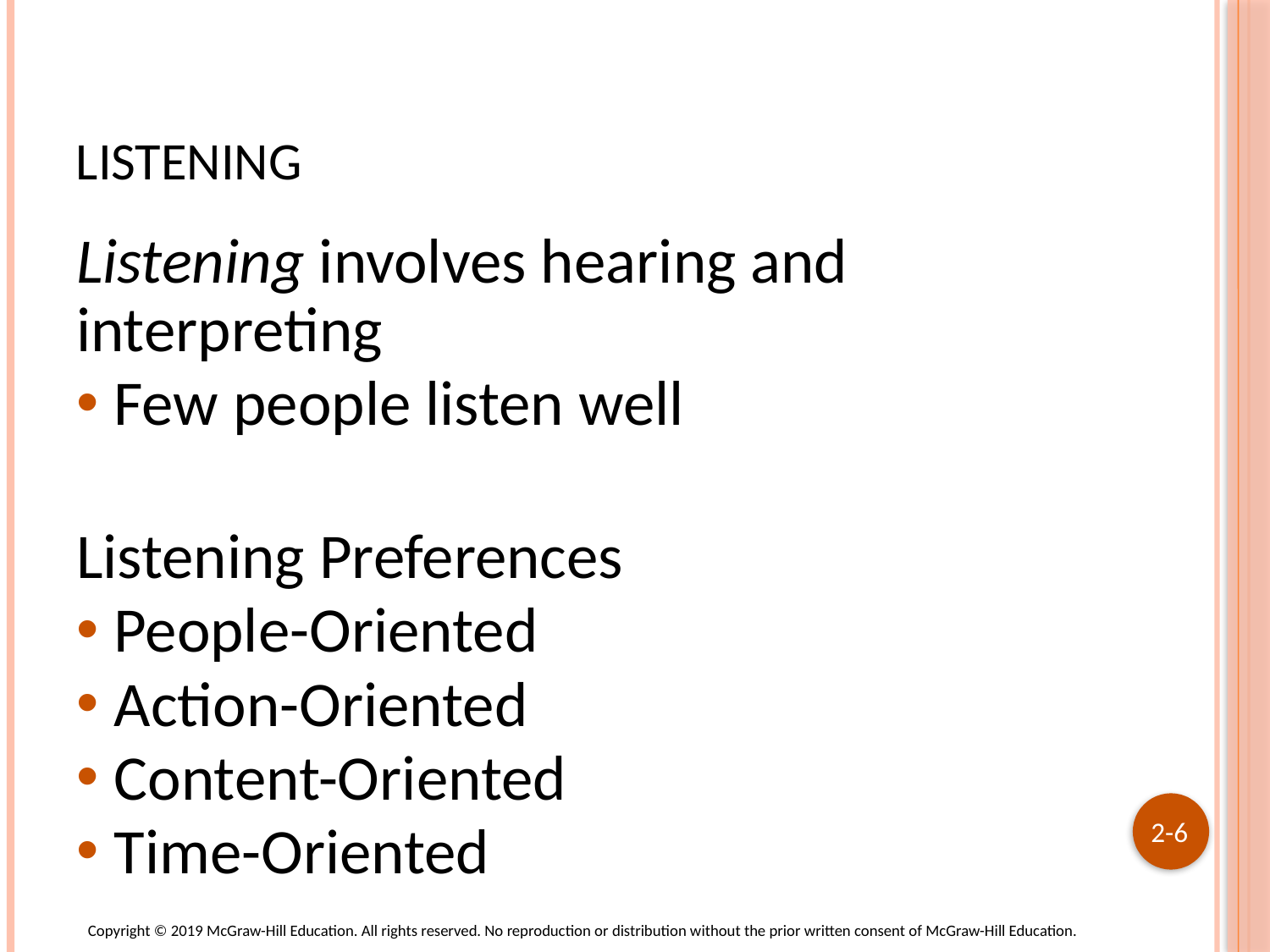

# Listening
Listening involves hearing and interpreting
Few people listen well

Listening Preferences
People-Oriented
Action-Oriented
Content-Oriented
Time-Oriented